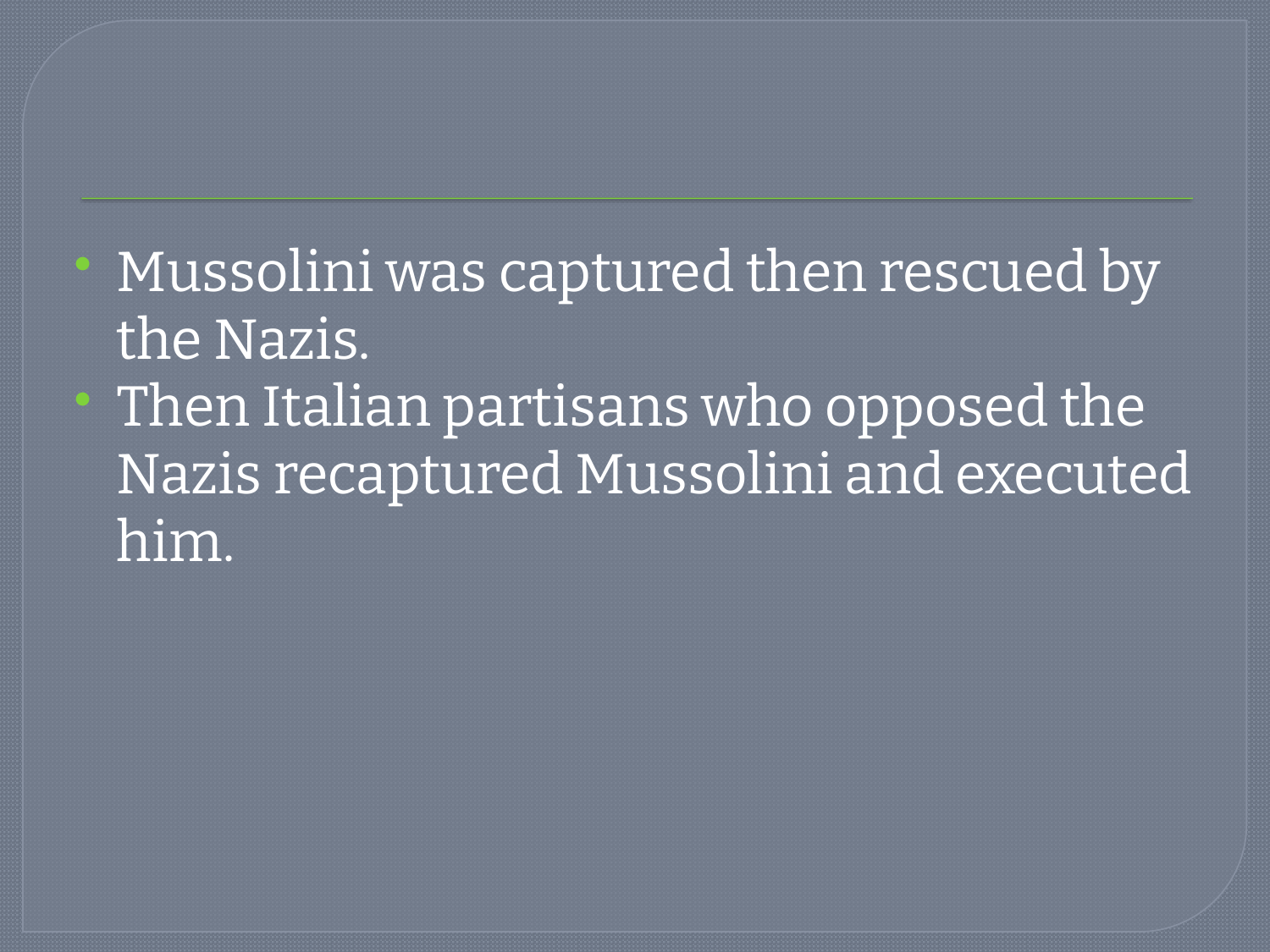

#
Mussolini was captured then rescued by the Nazis.
Then Italian partisans who opposed the Nazis recaptured Mussolini and executed him.